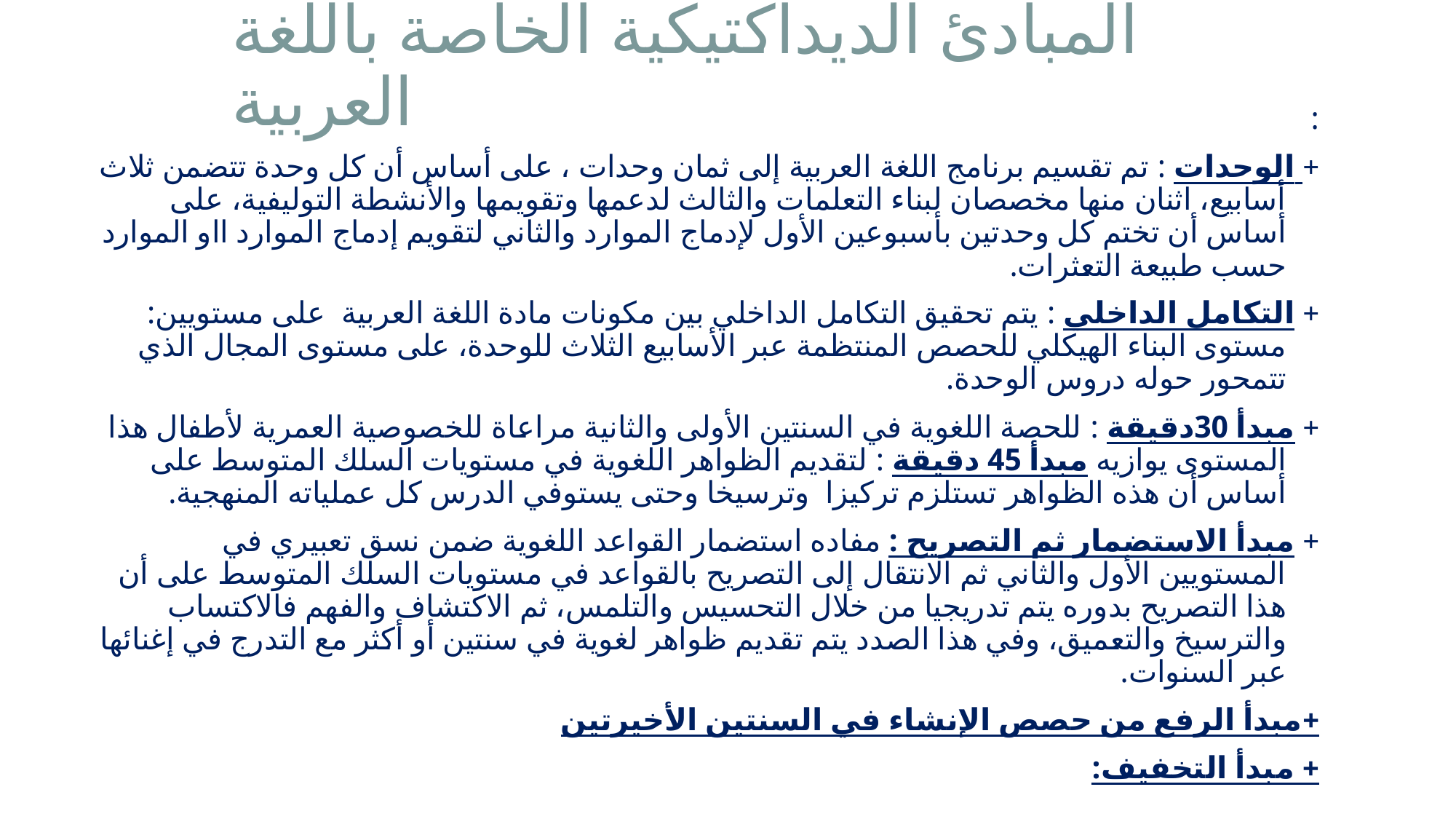

# المبادئ الديداكتيكية الخاصة باللغة العربية
:
+ الوحدات : تم تقسيم برنامج اللغة العربية إلى ثمان وحدات ، على أساس أن كل وحدة تتضمن ثلاث أسابيع، اثنان منها مخصصان لبناء التعلمات والثالث لدعمها وتقويمها والأنشطة التوليفية، على أساس أن تختم كل وحدتين بأسبوعين الأول لإدماج الموارد والثاني لتقويم إدماج الموارد ااو الموارد حسب طبيعة التعثرات.
+ التكامل الداخلي : يتم تحقيق التكامل الداخلي بين مكونات مادة اللغة العربية  على مستويين: مستوى البناء الهيكلي للحصص المنتظمة عبر الأسابيع الثلاث للوحدة، على مستوى المجال الذي تتمحور حوله دروس الوحدة.
+ مبدأ 30دقيقة : للحصة اللغوية في السنتين الأولى والثانية مراعاة للخصوصية العمرية لأطفال هذا المستوى يوازيه مبدأ 45 دقيقة : لتقديم الظواهر اللغوية في مستويات السلك المتوسط على أساس أن هذه الظواهر تستلزم تركيزا  وترسيخا وحتى يستوفي الدرس كل عملياته المنهجية.
+ مبدأ الاستضمار ثم التصريح : مفاده استضمار القواعد اللغوية ضمن نسق تعبيري في المستويين الأول والثاني ثم الانتقال إلى التصريح بالقواعد في مستويات السلك المتوسط على أن هذا التصريح بدوره يتم تدريجيا من خلال التحسيس والتلمس، ثم الاكتشاف والفهم فالاكتساب والترسيخ والتعميق، وفي هذا الصدد يتم تقديم ظواهر لغوية في سنتين أو أكثر مع التدرج في إغنائها عبر السنوات.
+مبدأ الرفع من حصص الإنشاء في السنتين الأخيرتين
+ مبدأ التخفيف: